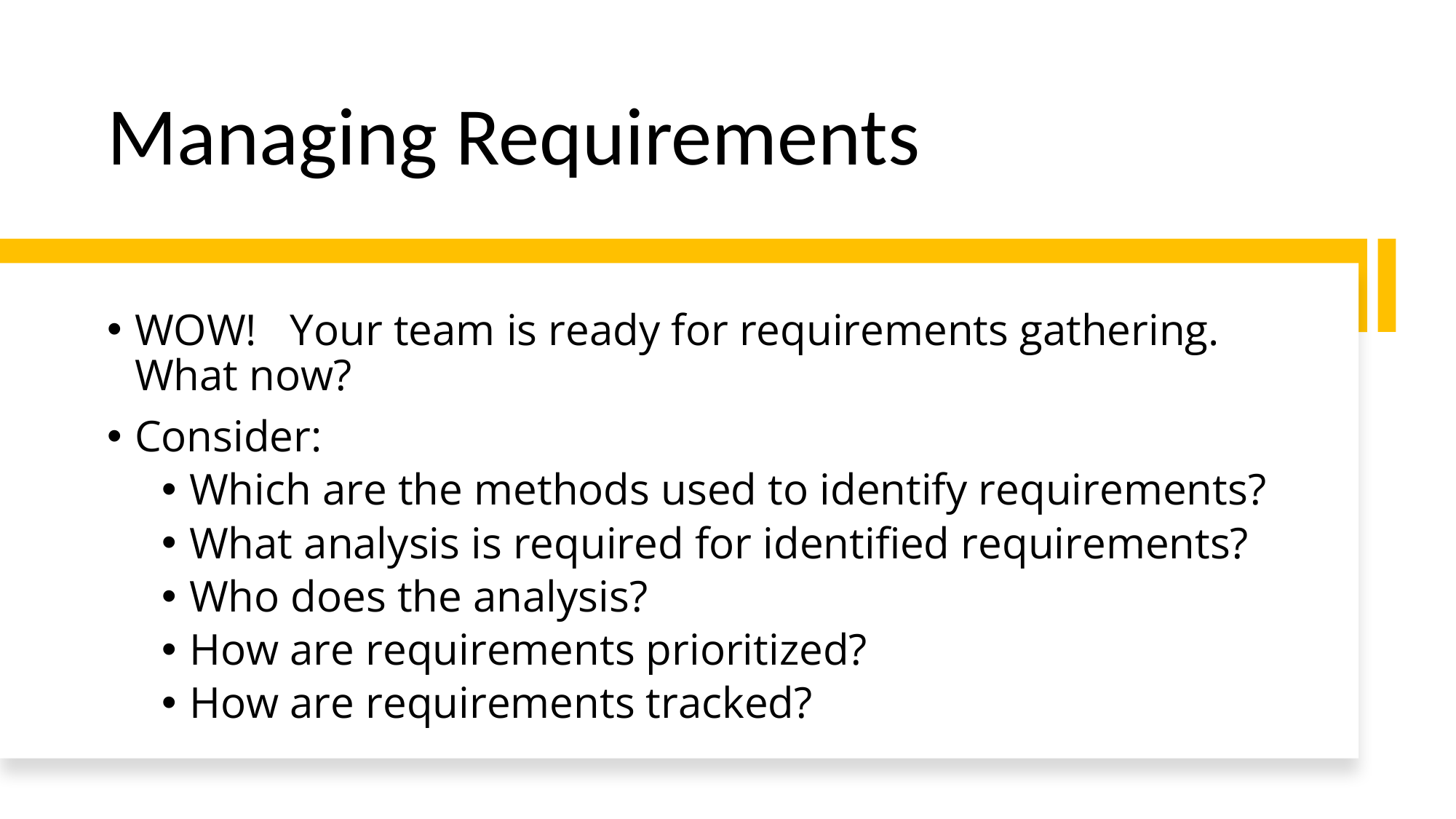

# Managing Requirements

WOW!   Your team is ready for requirements gathering.  What now?
Consider:
Which are the methods used to identify requirements?
What analysis is required for identified requirements?
Who does the analysis?
How are requirements prioritized?
How are requirements tracked?